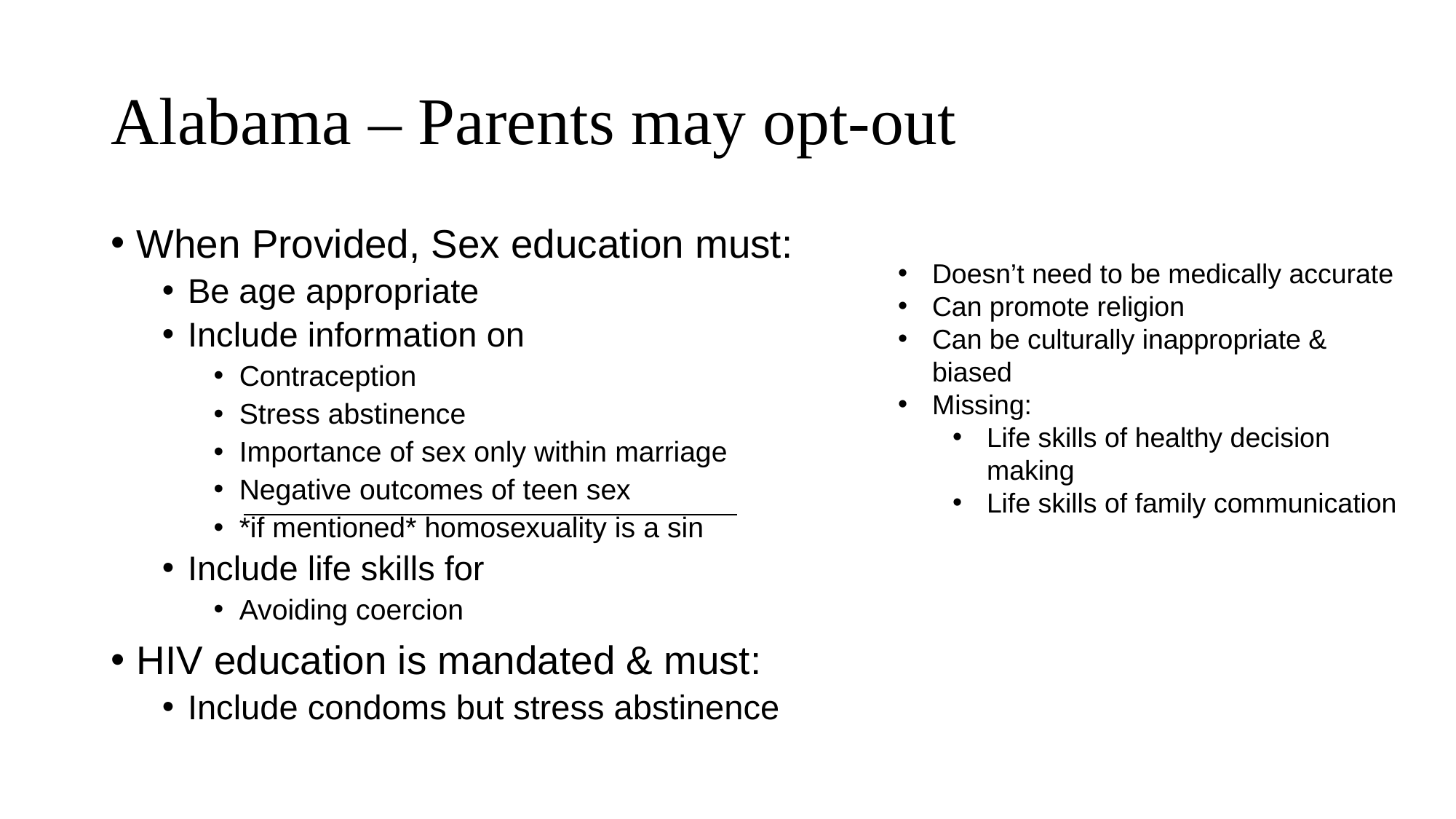

# Alabama – Parents may opt-out
When Provided, Sex education must:
Be age appropriate
Include information on
Contraception
Stress abstinence
Importance of sex only within marriage
Negative outcomes of teen sex
*if mentioned* homosexuality is a sin
Include life skills for
Avoiding coercion
HIV education is mandated & must:
Include condoms but stress abstinence
Doesn’t need to be medically accurate
Can promote religion
Can be culturally inappropriate & biased
Missing:
Life skills of healthy decision making
Life skills of family communication